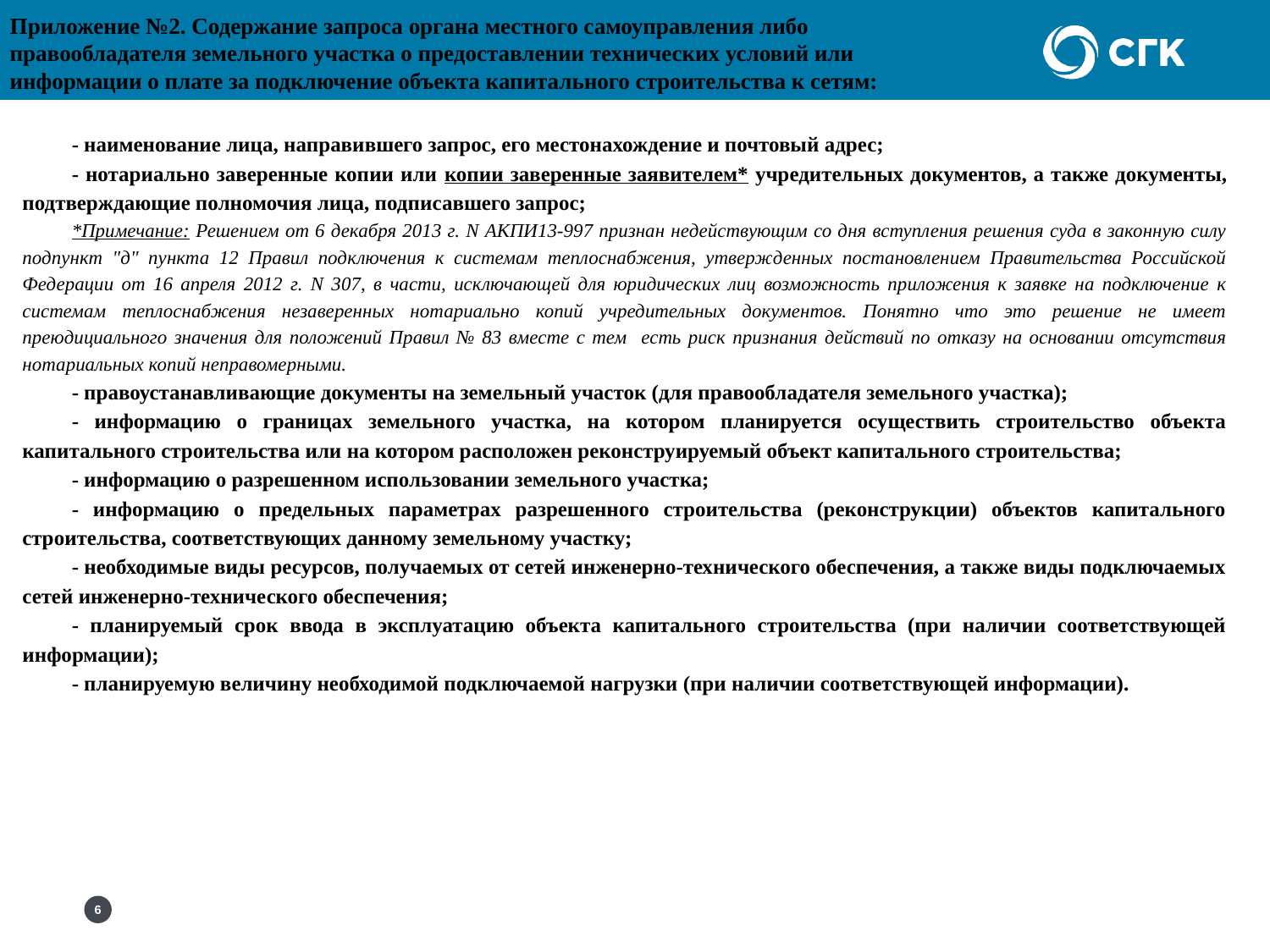

Приложение №2. Содержание запроса органа местного самоуправления либо правообладателя земельного участка о предоставлении технических условий или информации о плате за подключение объекта капитального строительства к сетям:
- наименование лица, направившего запрос, его местонахождение и почтовый адрес;
- нотариально заверенные копии или копии заверенные заявителем* учредительных документов, а также документы, подтверждающие полномочия лица, подписавшего запрос;
*Примечание: Решением от 6 декабря 2013 г. N АКПИ13-997 признан недействующим со дня вступления решения суда в законную силу подпункт "д" пункта 12 Правил подключения к системам теплоснабжения, утвержденных постановлением Правительства Российской Федерации от 16 апреля 2012 г. N 307, в части, исключающей для юридических лиц возможность приложения к заявке на подключение к системам теплоснабжения незаверенных нотариально копий учредительных документов. Понятно что это решение не имеет преюдициального значения для положений Правил № 83 вместе с тем  есть риск признания действий по отказу на основании отсутствия нотариальных копий неправомерными.
- правоустанавливающие документы на земельный участок (для правообладателя земельного участка);
- информацию о границах земельного участка, на котором планируется осуществить строительство объекта капитального строительства или на котором расположен реконструируемый объект капитального строительства;
- информацию о разрешенном использовании земельного участка;
- информацию о предельных параметрах разрешенного строительства (реконструкции) объектов капитального строительства, соответствующих данному земельному участку;
- необходимые виды ресурсов, получаемых от сетей инженерно-технического обеспечения, а также виды подключаемых сетей инженерно-технического обеспечения;
- планируемый срок ввода в эксплуатацию объекта капитального строительства (при наличии соответствующей информации);
- планируемую величину необходимой подключаемой нагрузки (при наличии соответствующей информации).